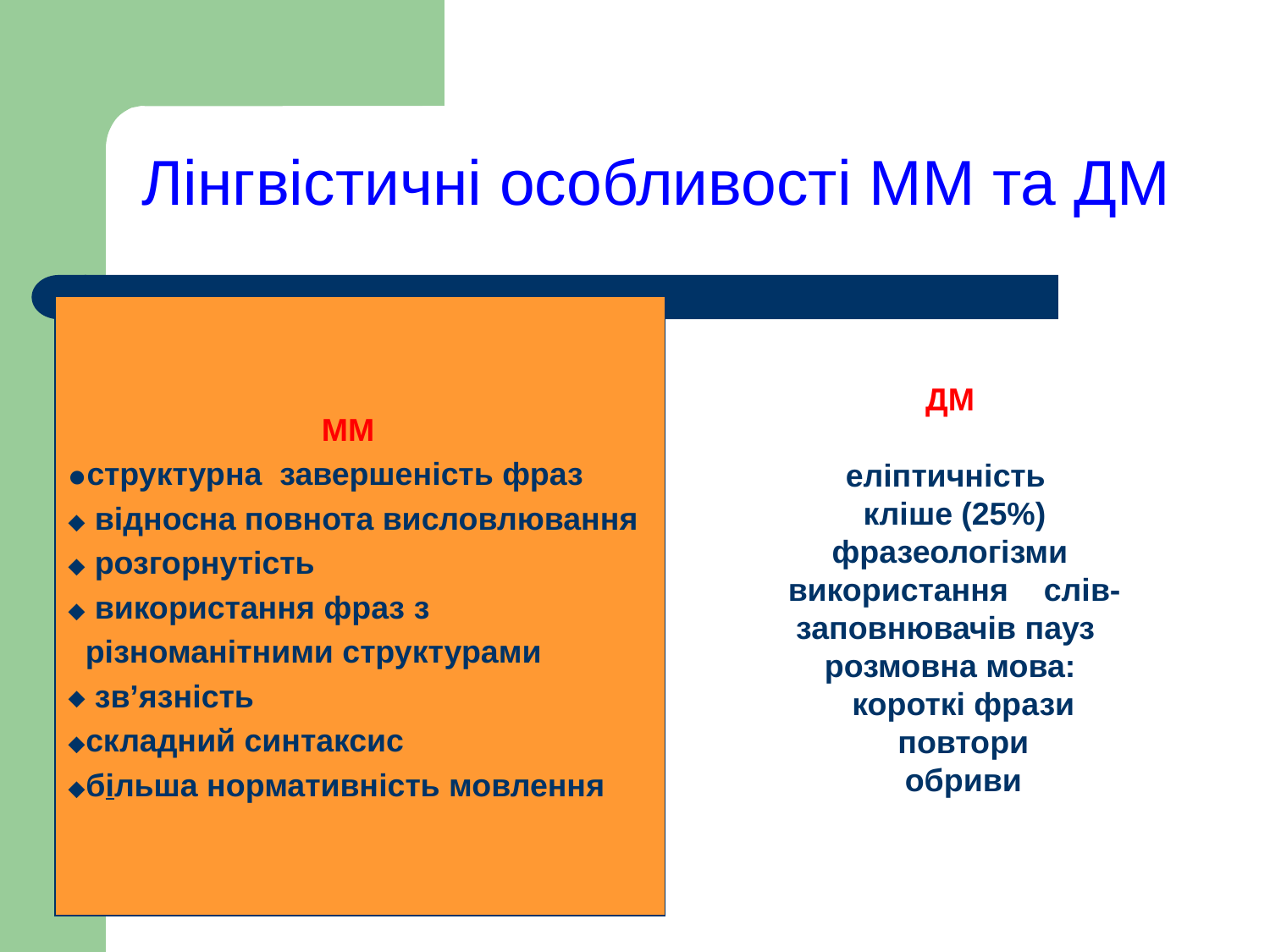

Лінгвістичні особливості ММ та ДМ
		ММ
структурна  завершеність фраз
 відносна повнота висловлювання
 розгорнутість
 використання фраз з
  різноманітними структурами
⬥ зв’язність
складний синтаксис
більша нормативність мовлення

ДМ

еліптичність
 кліше (25%)
 фразеологізми
 використання    слів-заповнювачів пауз
 розмовна мова:
   короткі фрази
   повтори
   обриви